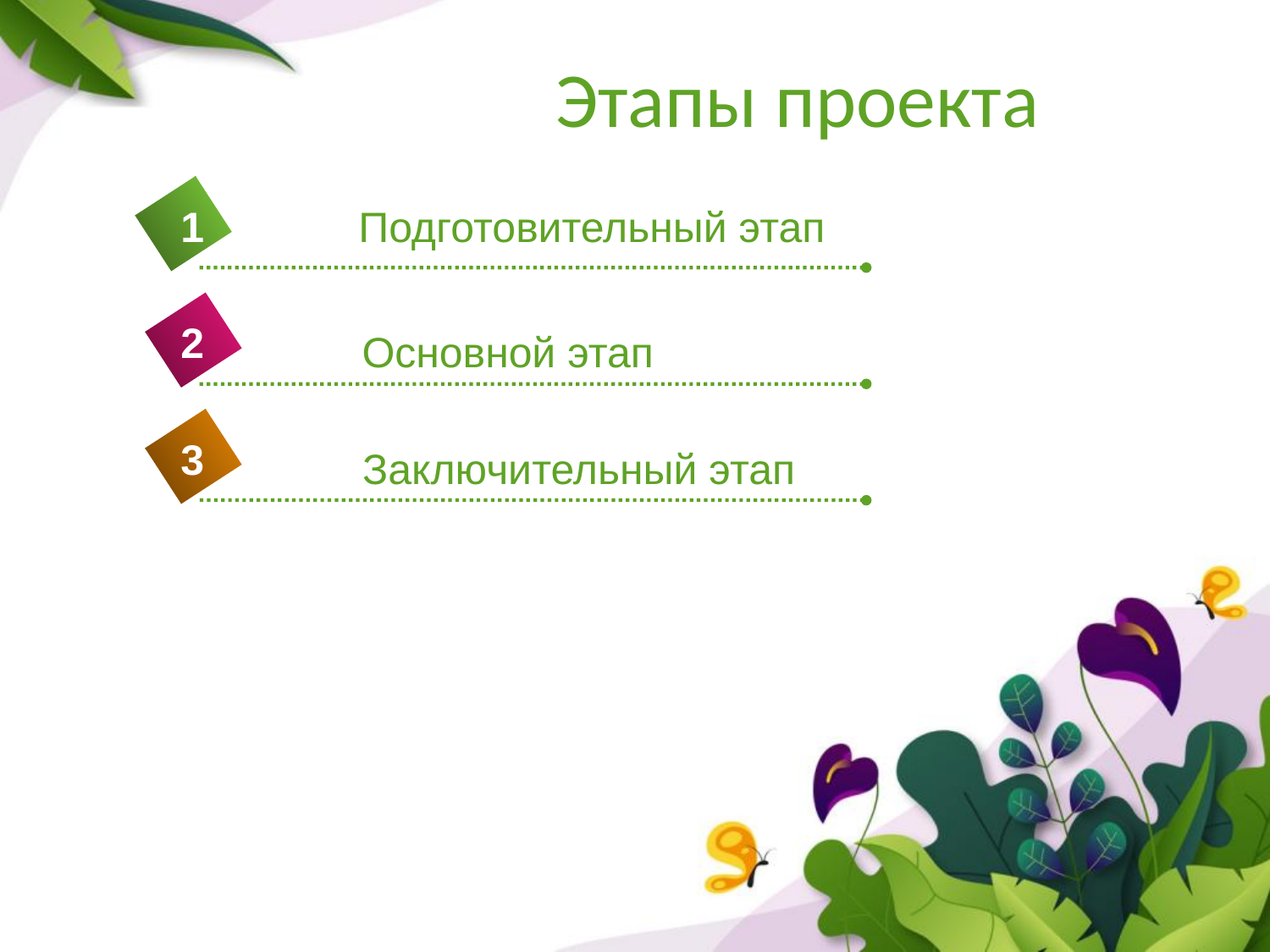

# Этапы проекта

1
Подготовительный этап

2
Основной этап

3
Заключительный этап

4
5